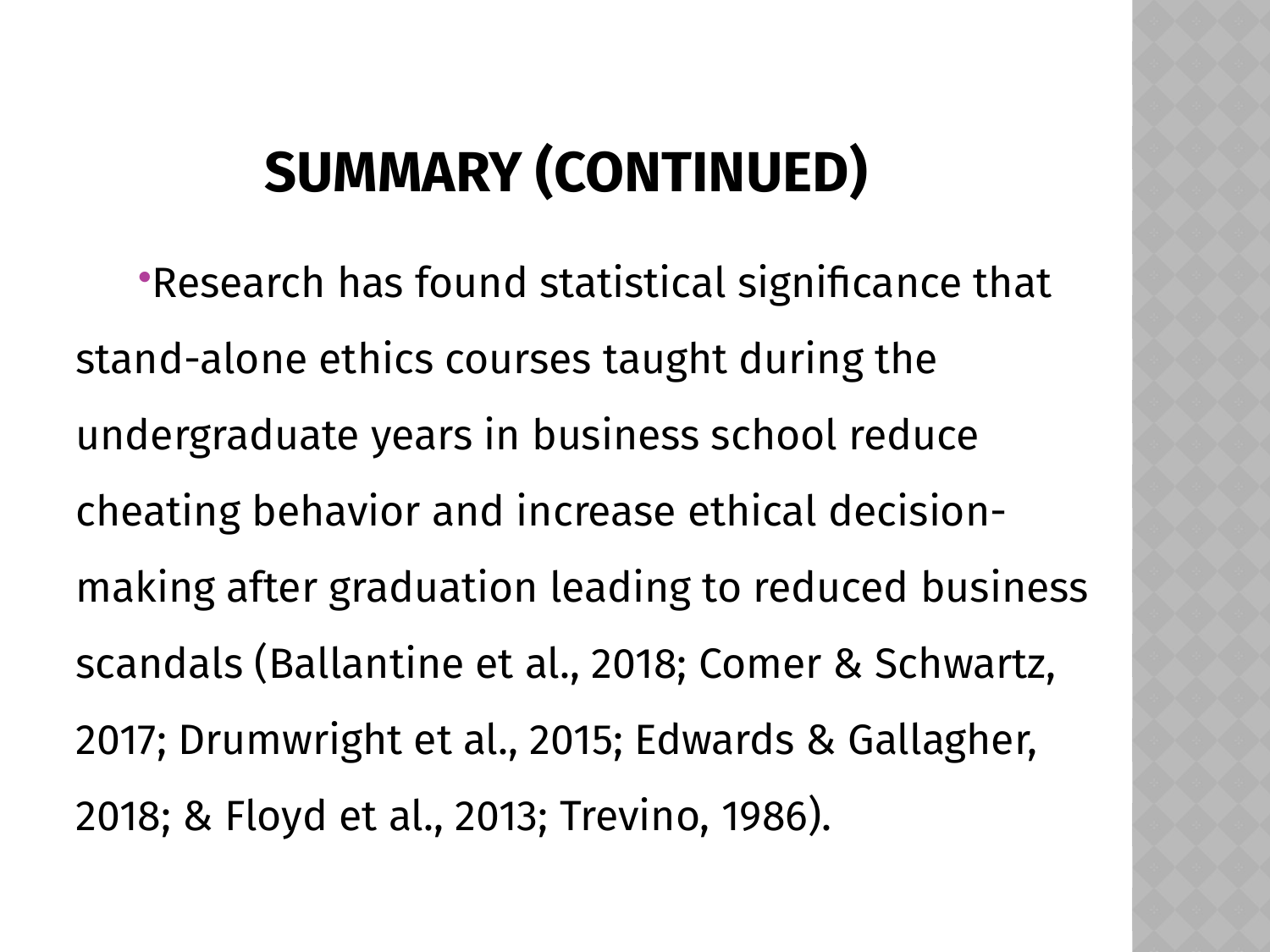

# Summary (continued)
Research has found statistical significance that stand-alone ethics courses taught during the undergraduate years in business school reduce cheating behavior and increase ethical decision-making after graduation leading to reduced business scandals (Ballantine et al., 2018; Comer & Schwartz, 2017; Drumwright et al., 2015; Edwards & Gallagher, 2018; & Floyd et al., 2013; Trevino, 1986).